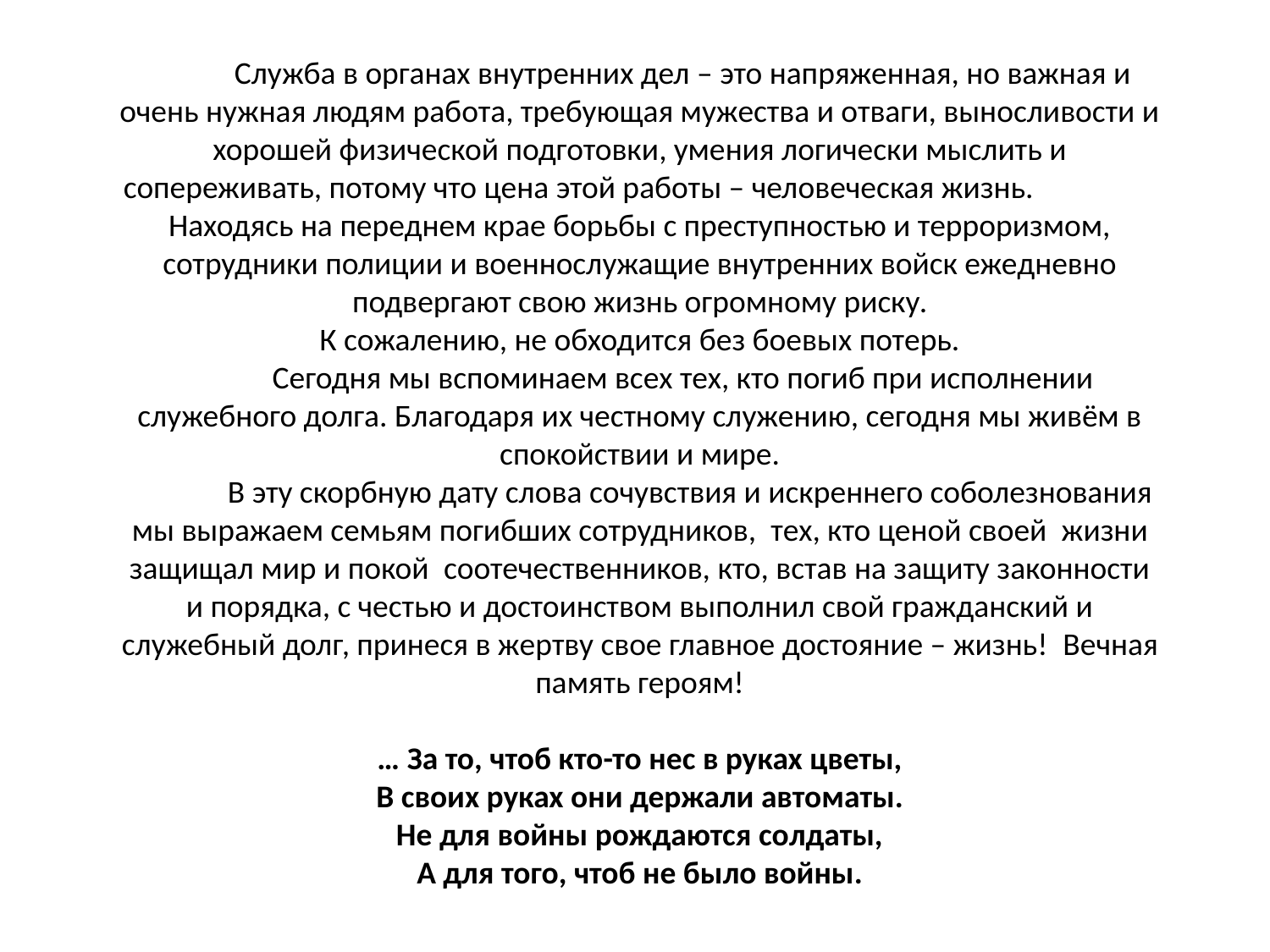

Служба в органах внутренних дел – это напряженная, но важная и очень нужная людям работа, требующая мужества и отваги, выносливости и хорошей физической подготовки, умения логически мыслить и сопереживать, потому что цена этой работы – человеческая жизнь.                  Находясь на переднем крае борьбы с преступностью и терроризмом, сотрудники полиции и военнослужащие внутренних войск ежедневно подвергают свою жизнь огромному риску.
К сожалению, не обходится без боевых потерь.
            Сегодня мы вспоминаем всех тех, кто погиб при исполнении служебного долга. Благодаря их честному служению, сегодня мы живём в спокойствии и мире.
              В эту скорбную дату слова сочувствия и искреннего соболезнования мы выражаем семьям погибших сотрудников,  тех, кто ценой своей  жизни защищал мир и покой  соотечественников, кто, встав на защиту законности и порядка, с честью и достоинством выполнил свой гражданский и служебный долг, принеся в жертву свое главное достояние – жизнь!  Вечная память героям!

… За то, чтоб кто-то нес в руках цветы,
В своих руках они держали автоматы.
Не для войны рождаются солдаты,
А для того, чтоб не было войны.